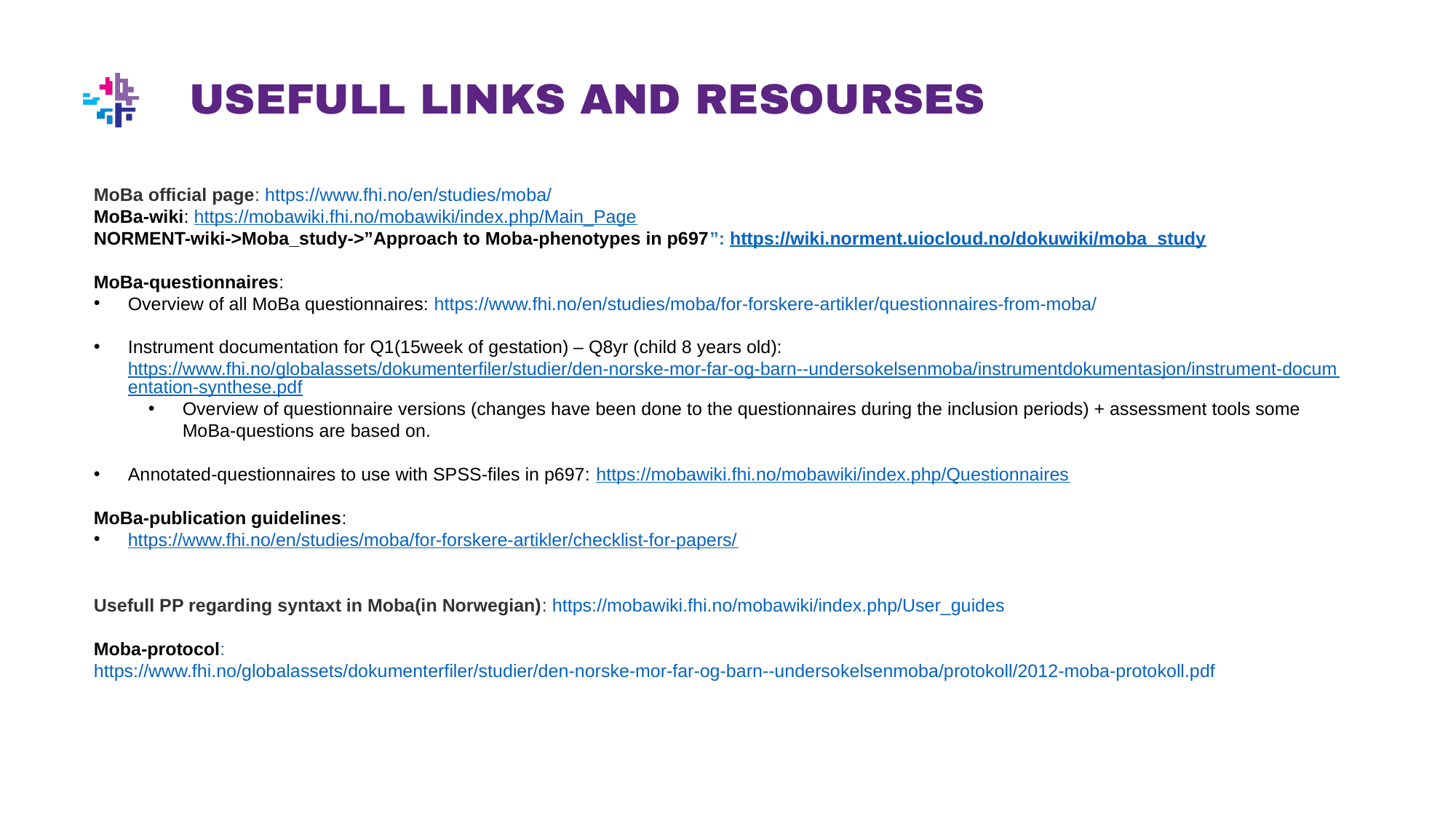

# USEFULL LINKS AND RESOURSES
MoBa official page: https://www.fhi.no/en/studies/moba/
MoBa-wiki: https://mobawiki.fhi.no/mobawiki/index.php/Main_Page
NORMENT-wiki->Moba_study->”Approach to Moba-phenotypes in p697”: https://wiki.norment.uiocloud.no/dokuwiki/moba_study

MoBa-questionnaires:
Overview of all MoBa questionnaires: https://www.fhi.no/en/studies/moba/for-forskere-artikler/questionnaires-from-moba/

Instrument documentation for Q1(15week of gestation) – Q8yr (child 8 years old): https://www.fhi.no/globalassets/dokumenterfiler/studier/den-norske-mor-far-og-barn--undersokelsenmoba/instrumentdokumentasjon/instrument-documentation-synthese.pdf
Overview of questionnaire versions (changes have been done to the questionnaires during the inclusion periods) + assessment tools some MoBa-questions are based on.

Annotated-questionnaires to use with SPSS-files in p697: https://mobawiki.fhi.no/mobawiki/index.php/Questionnaires

MoBa-publication guidelines:
https://www.fhi.no/en/studies/moba/for-forskere-artikler/checklist-for-papers/

Usefull PP regarding syntaxt in Moba(in Norwegian): https://mobawiki.fhi.no/mobawiki/index.php/User_guides

Moba-protocol: https://www.fhi.no/globalassets/dokumenterfiler/studier/den-norske-mor-far-og-barn--undersokelsenmoba/protokoll/2012-moba-protokoll.pdf